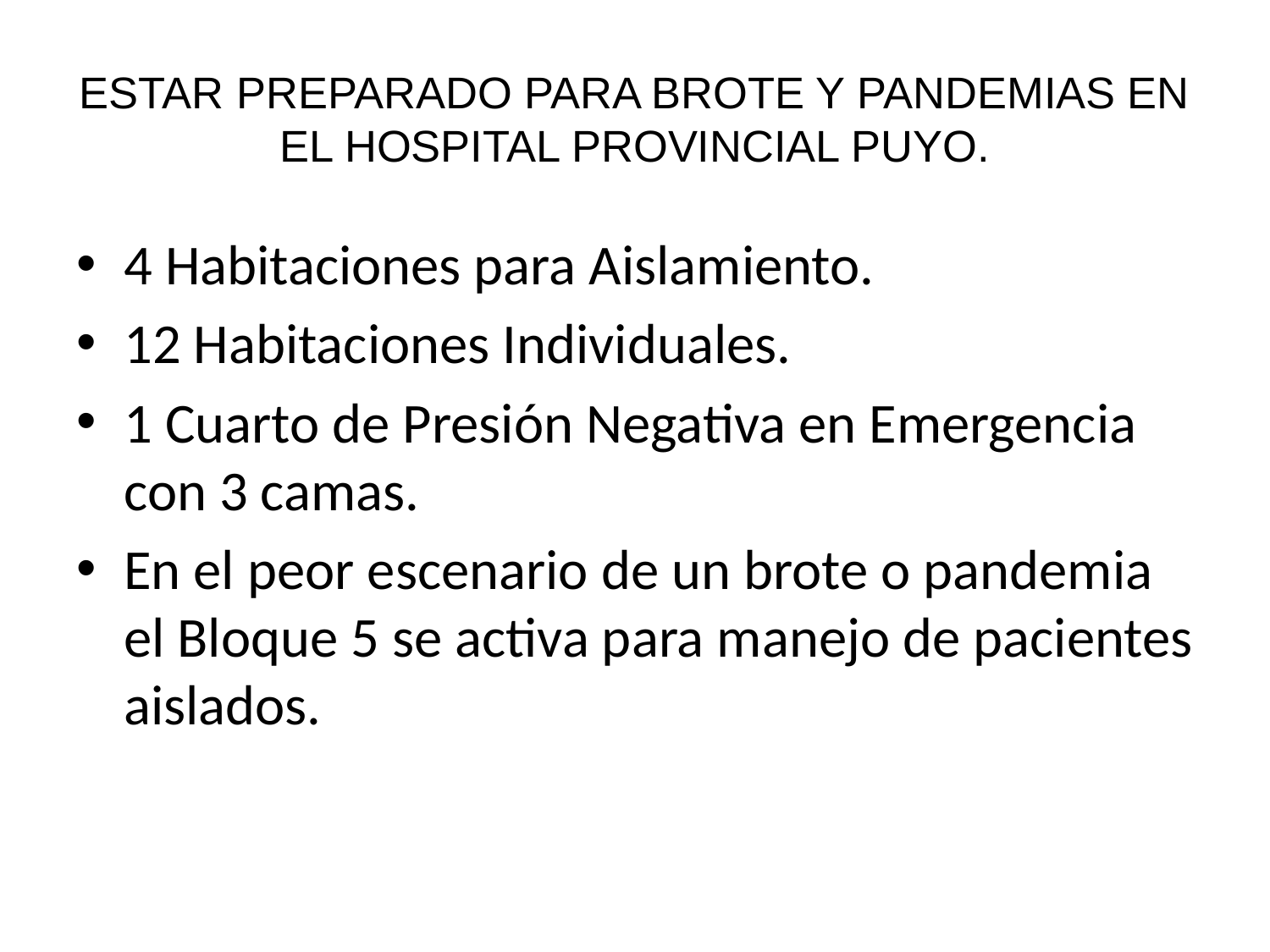

# ESTAR PREPARADO PARA BROTE Y PANDEMIAS EN EL HOSPITAL PROVINCIAL PUYO.
4 Habitaciones para Aislamiento.
12 Habitaciones Individuales.
1 Cuarto de Presión Negativa en Emergencia con 3 camas.
En el peor escenario de un brote o pandemia el Bloque 5 se activa para manejo de pacientes aislados.